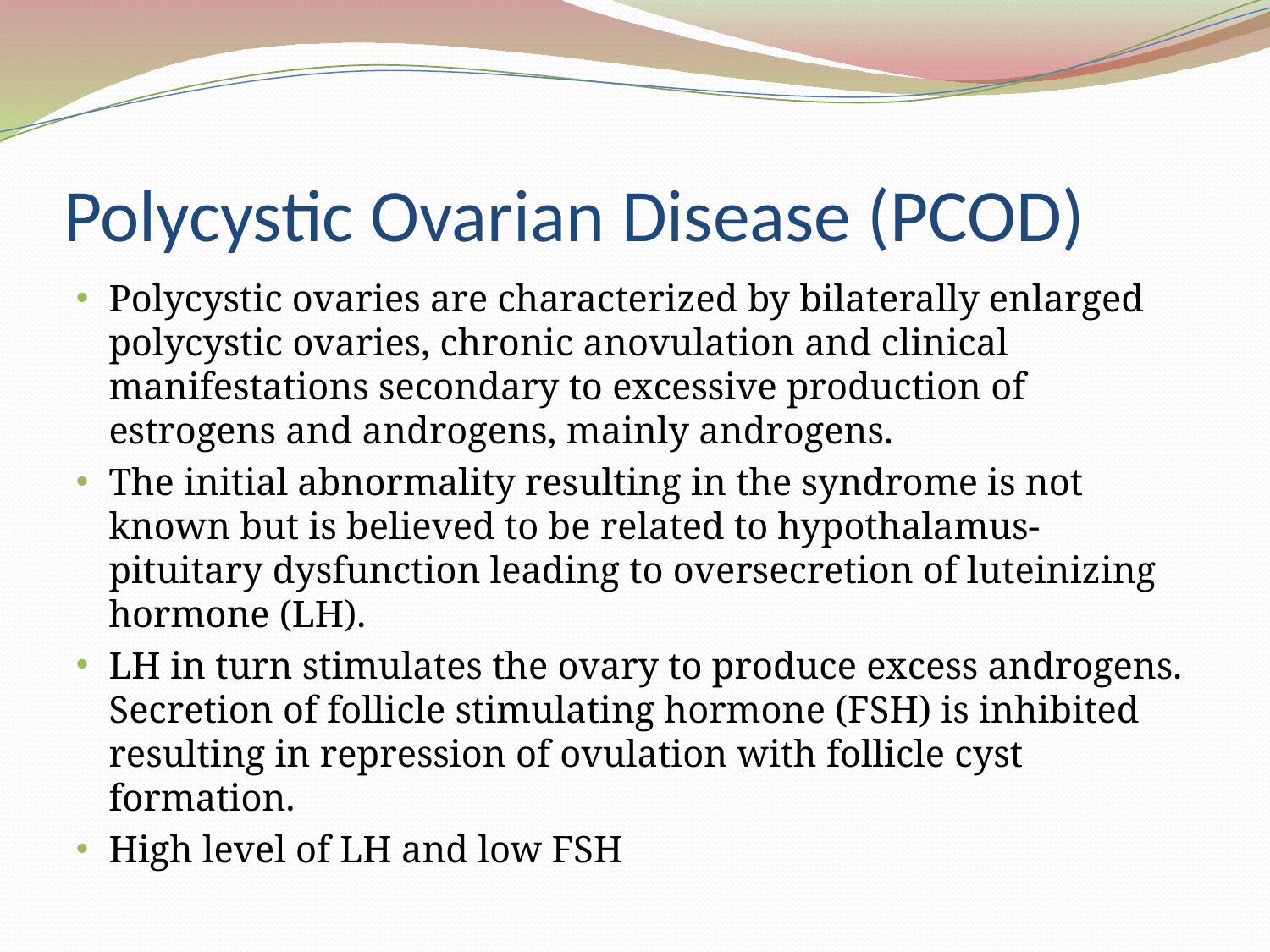

# Polycystic Ovarian Disease (PCOD)
Polycystic ovaries are characterized by bilaterally enlarged polycystic ovaries, chronic anovulation and clinical manifestations secondary to excessive production of estrogens and androgens, mainly androgens.
The initial abnormality resulting in the syndrome is not known but is believed to be related to hypothalamus-pituitary dysfunction leading to oversecretion of luteinizing hormone (LH).
LH in turn stimulates the ovary to produce excess androgens. Secretion of follicle stimulating hormone (FSH) is inhibited resulting in repression of ovulation with follicle cyst formation.
High level of LH and low FSH